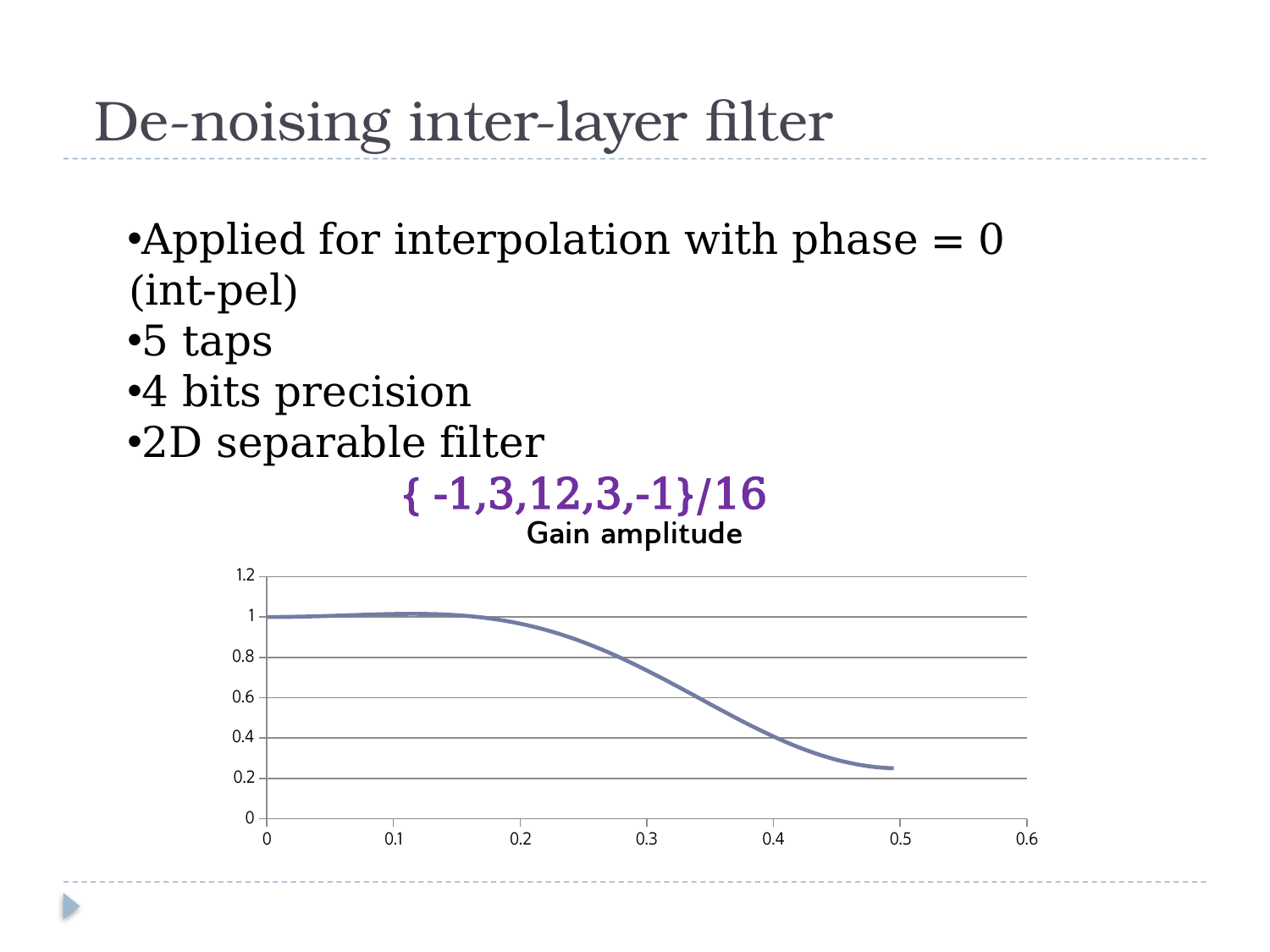

# De-noising inter-layer filter
Applied for interpolation with phase = 0 (int-pel)
5 taps
4 bits precision
2D separable filter
{ -1,3,12,3,-1}/16

### Chart:

| Category | Gain amplitude |
|---|---|